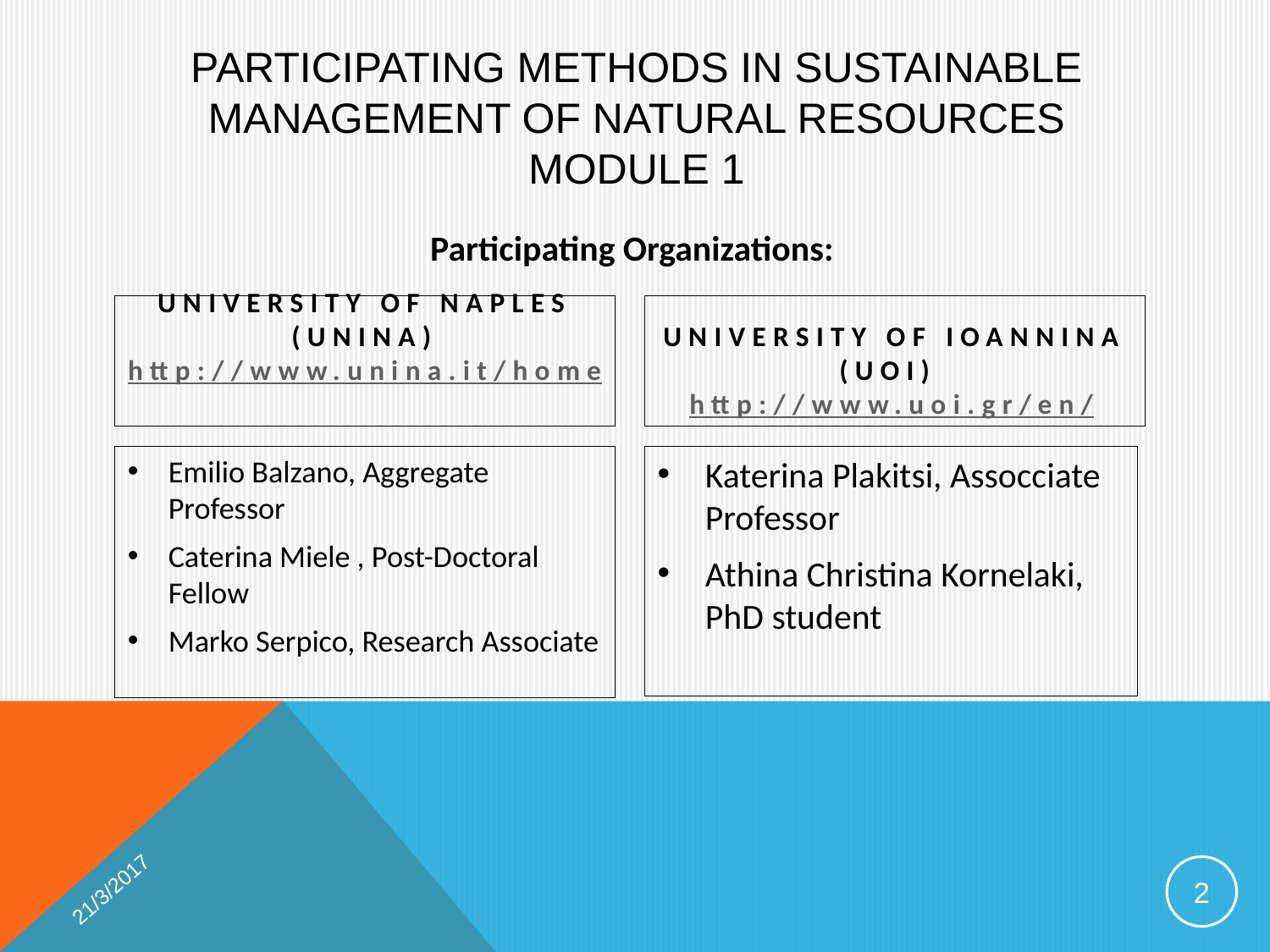

# Participating methods in sustainable management of natural resources Module 1
Participating Organizations:
University of Naples (UNINA)http://www.unina.it/home
University of ioannina (uoi) http://www.uoi.gr/en/
Emilio Balzano, Aggregate Professor
Caterina Miele , Post-Doctoral Fellow
Marko Serpico, Research Associate

Katerina Plakitsi, Assocciate Professor
Athina Christina Kornelaki, PhD student

21/3/2017
2